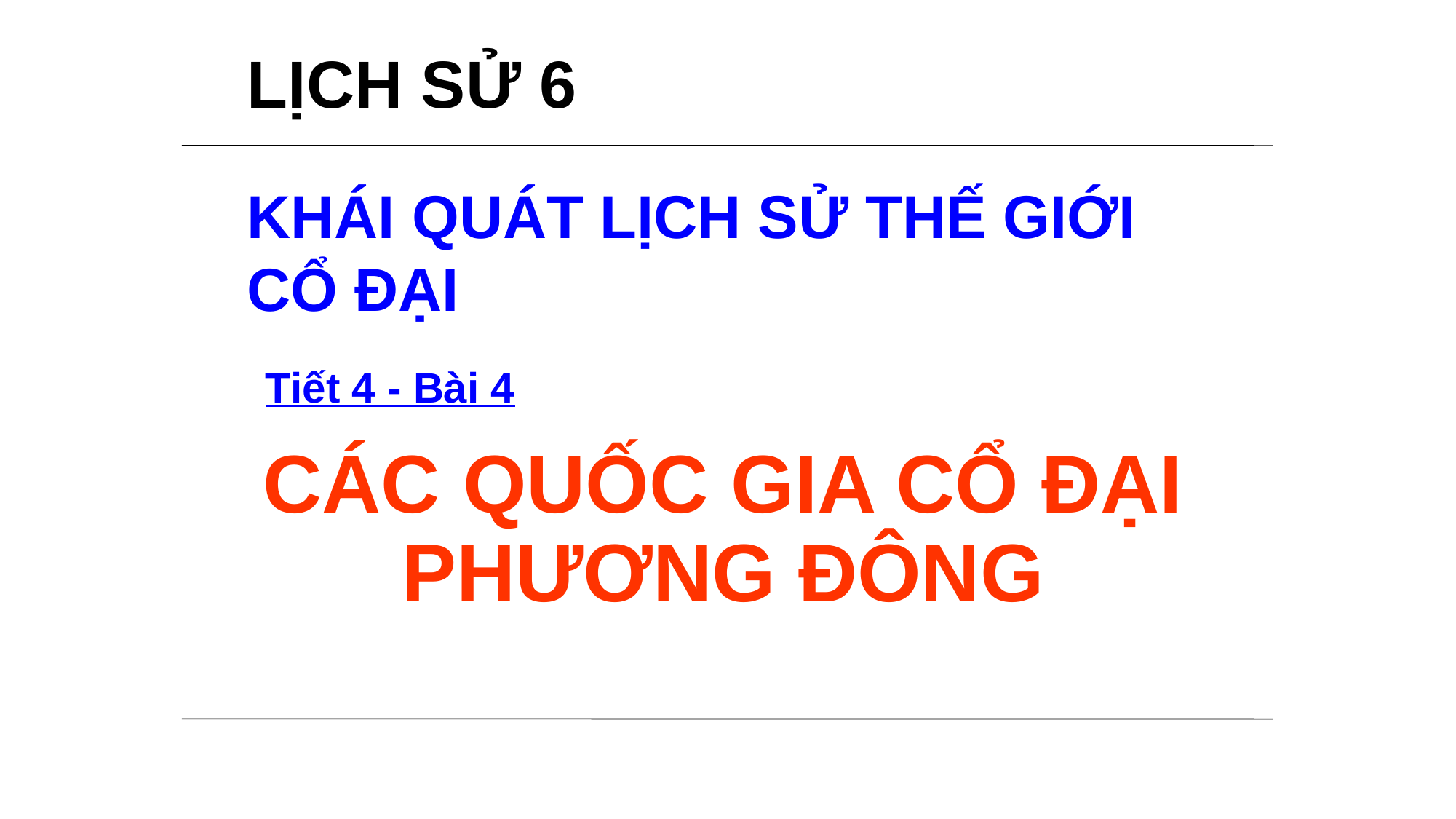

LỊCH SỬ 6

# KHÁI QUÁT LỊCH SỬ THẾ GIỚI CỔ ĐẠI
Tiết 4 - Bài 4
CÁC QUỐC GIA CỔ ĐẠI PHƯƠNG ĐÔNG